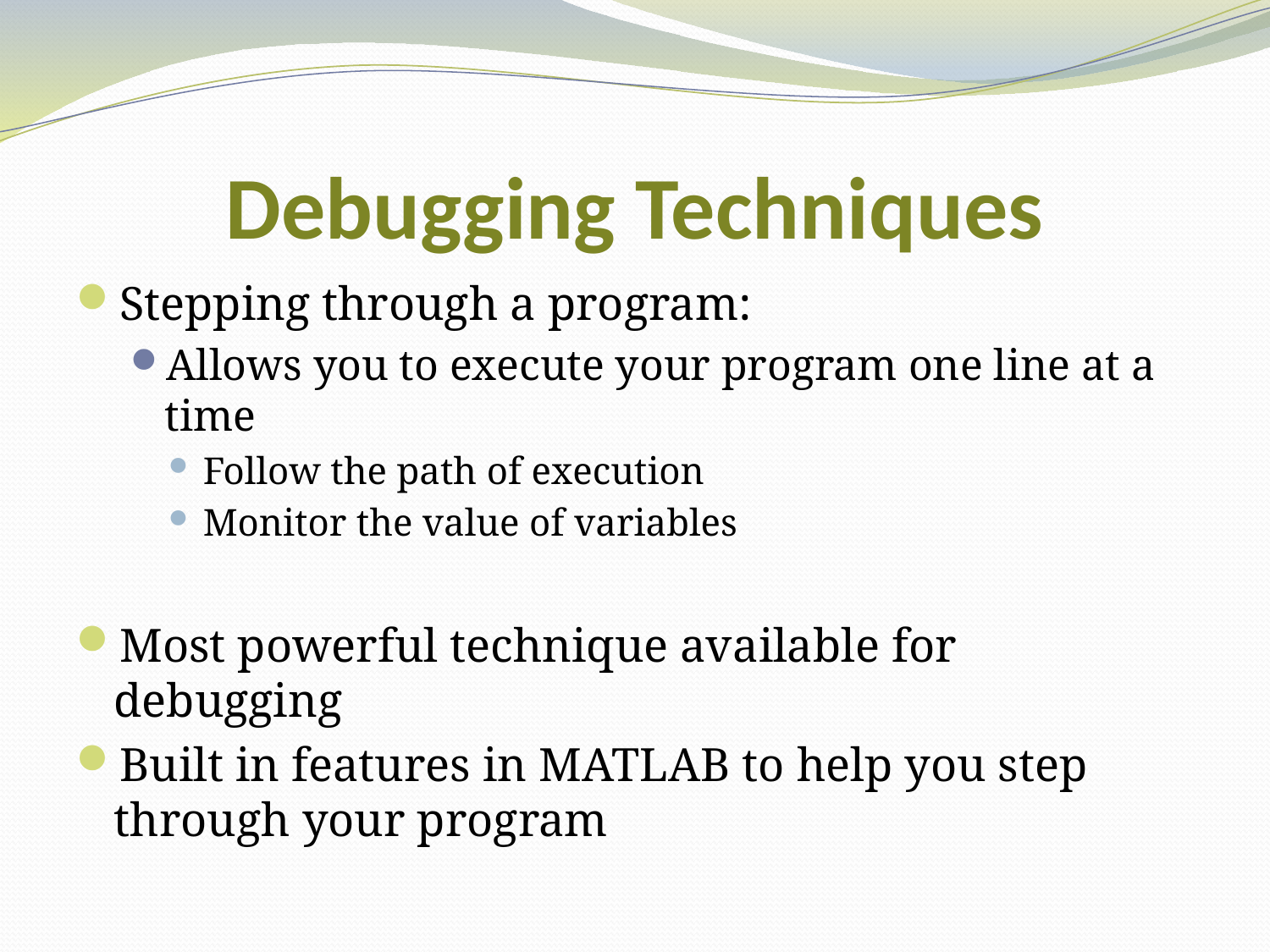

# Debugging Techniques
Stepping through a program:
Allows you to execute your program one line at a time
Follow the path of execution
Monitor the value of variables

Most powerful technique available for debugging
Built in features in MATLAB to help you step through your program